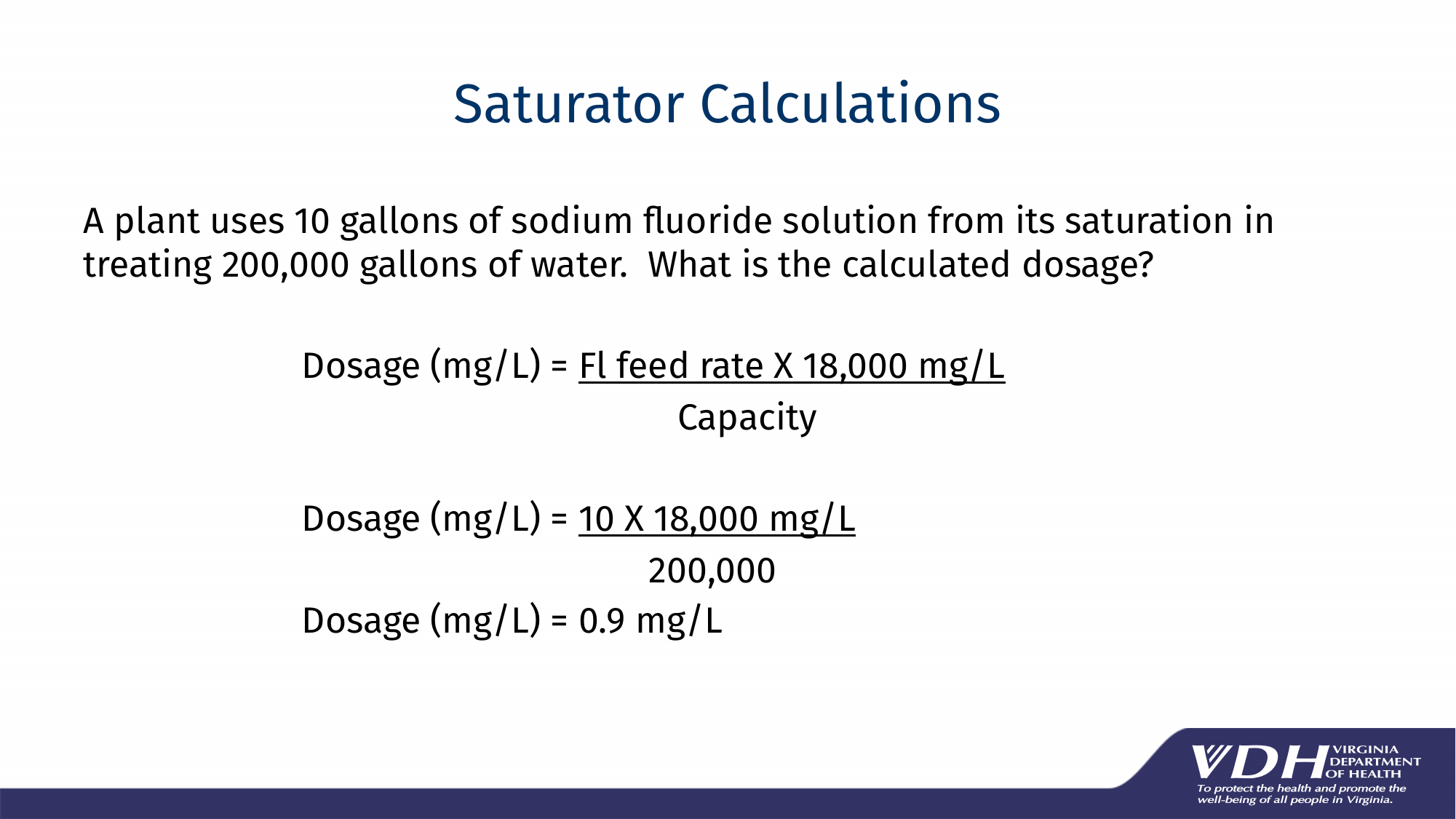

# Saturator Calculations
A plant uses 10 gallons of sodium fluoride solution from its saturation in treating 200,000 gallons of water.  What is the calculated dosage?

		Dosage (mg/L) = Fl feed rate X 18,000 mg/L
					     Capacity

		Dosage (mg/L) = 10 X 18,000 mg/L
					  200,000
		Dosage (mg/L) = 0.9 mg/L

62